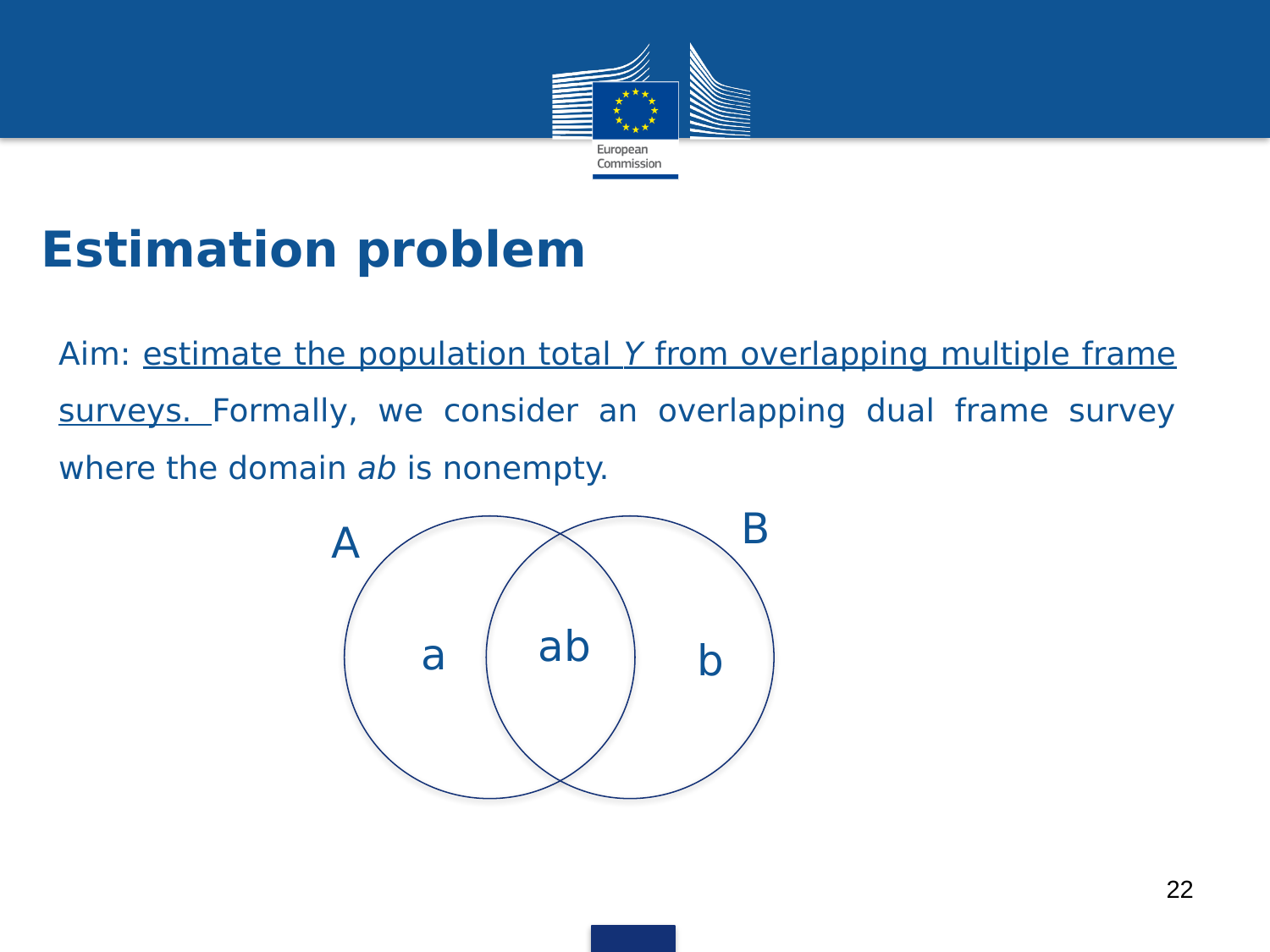

# Estimation problem

Aim: estimate the population total Y from overlapping multiple frame surveys. Formally, we consider an overlapping dual frame survey where the domain ab is nonempty.

B
A

ab
a
b
22